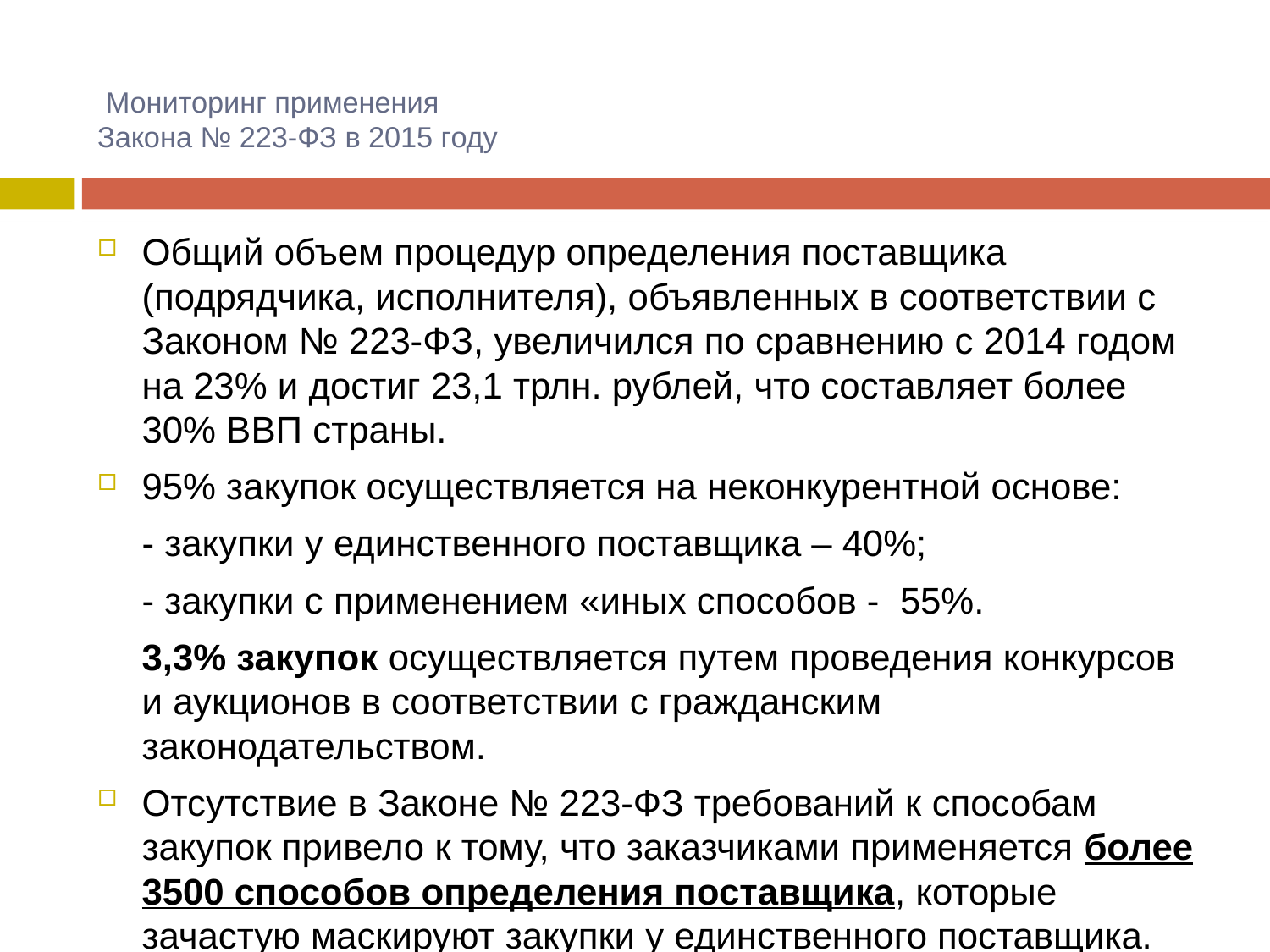

# Мониторинг применения Закона № 223-ФЗ в 2015 году
Общий объем процедур определения поставщика (подрядчика, исполнителя), объявленных в соответствии с Законом № 223-ФЗ, увеличился по сравнению с 2014 годом на 23% и достиг 23,1 трлн. рублей, что составляет более 30% ВВП страны.
95% закупок осуществляется на неконкурентной основе:
	- закупки у единственного поставщика – 40%;
	- закупки с применением «иных способов -  55%.
	3,3% закупок осуществляется путем проведения конкурсов и аукционов в соответствии с гражданским законодательством.
Отсутствие в Законе № 223-ФЗ требований к способам закупок привело к тому, что заказчиками применяется более 3500 способов определения поставщика, которые зачастую маскируют закупки у единственного поставщика.